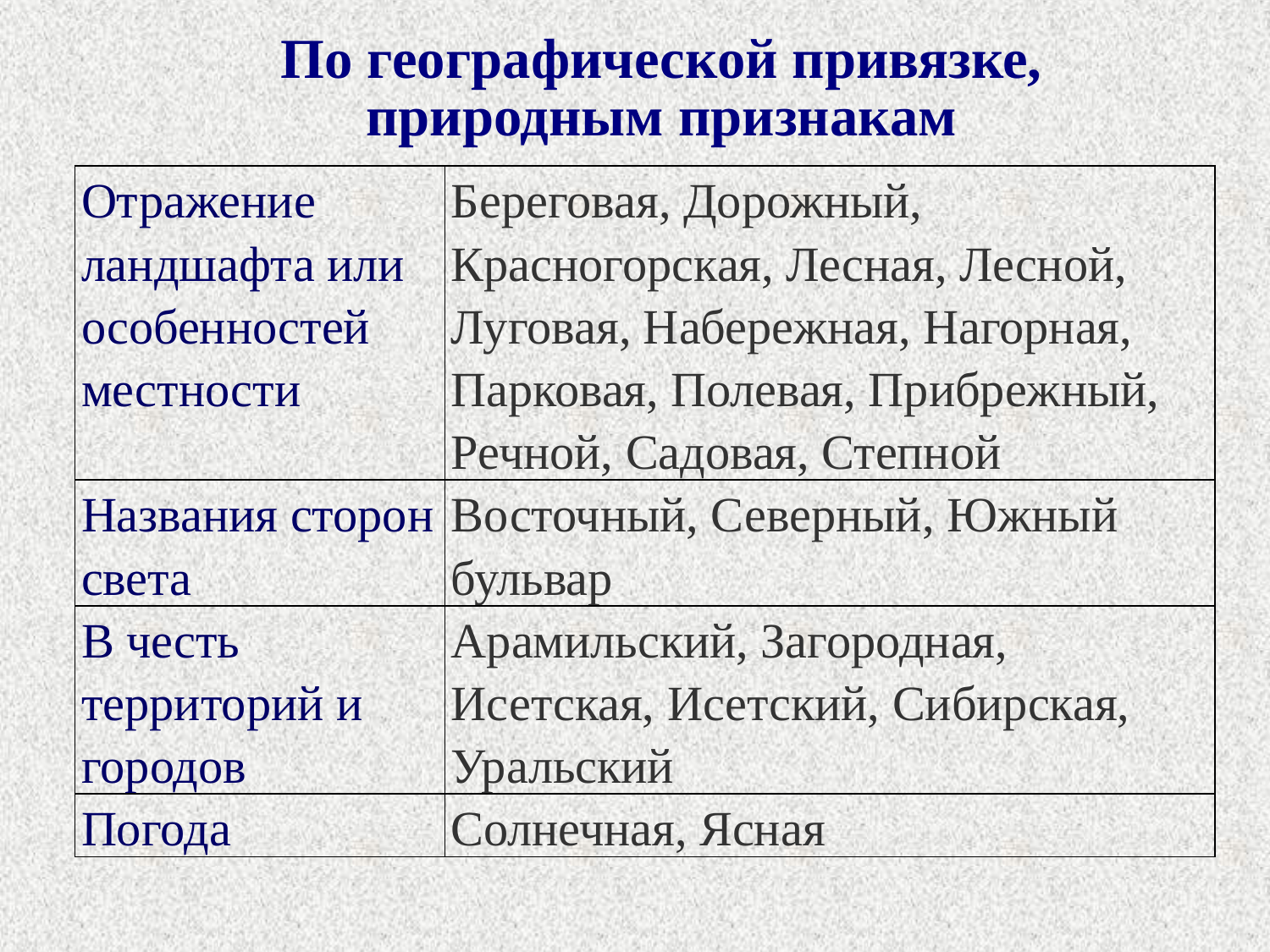

# По географической привязке, природным признакам
| Отражение ландшафта или особенностей местности | Береговая, Дорожный, Красногорская, Лесная, Лесной, Луговая, Набережная, Нагорная, Парковая, Полевая, Прибрежный, Речной, Садовая, Степной |
| --- | --- |
| Названия сторон света | Восточный, Северный, Южный бульвар |
| В честь территорий и городов | Арамильский, Загородная, Исетская, Исетский, Сибирская, Уральский |
| Погода | Солнечная, Ясная |